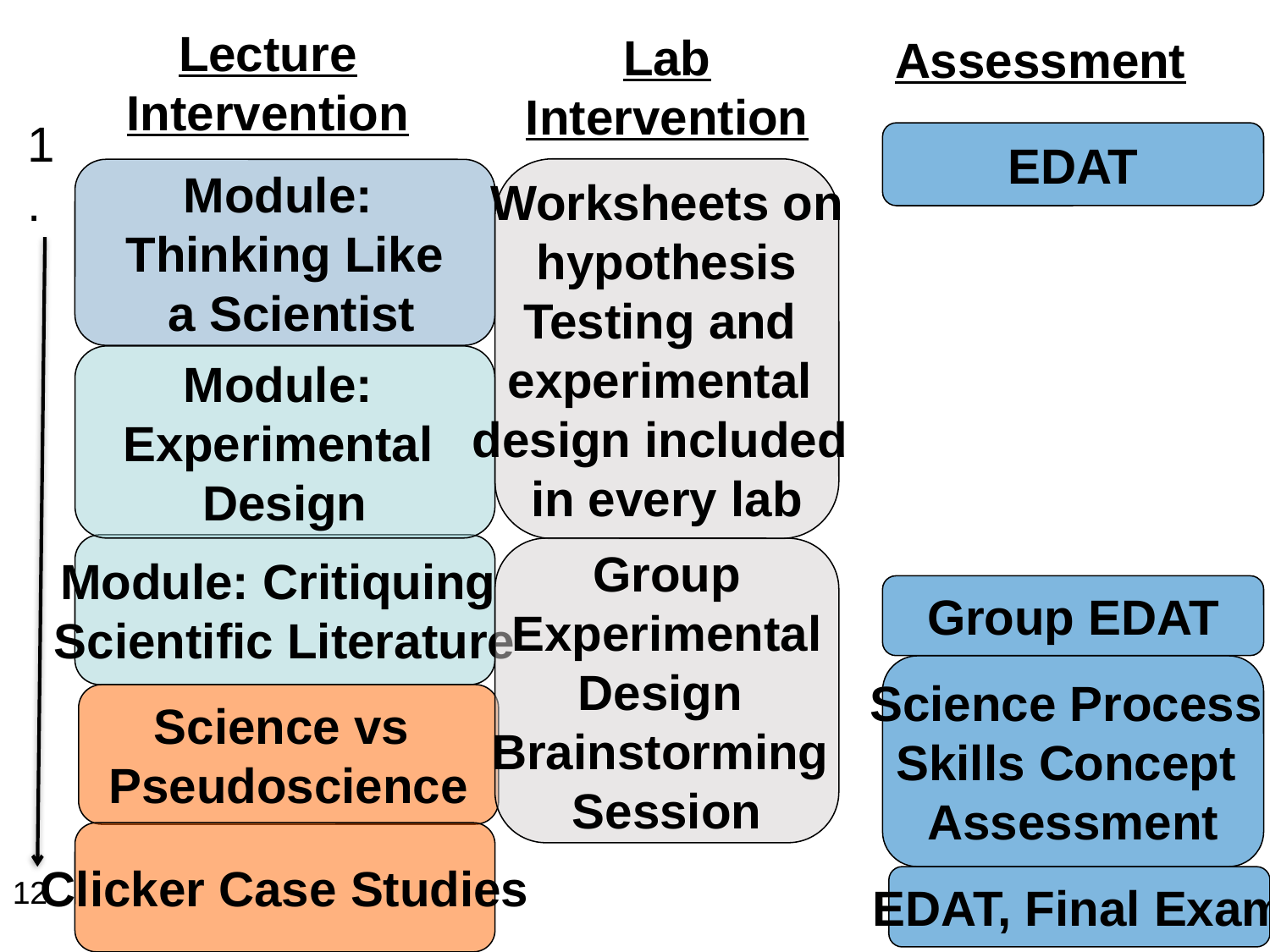

Lecture Intervention
Lab Intervention
Assessment
1.
EDAT
Worksheets on
 hypothesis
Testing and
experimental
design included
in every lab
Module:
Thinking Like
 a Scientist
Module:
Experimental
Design
Module: Critiquing
Scientific Literature
Group
 Experimental
Design
Brainstorming
Session
Group EDAT
Science Process
Skills Concept
Assessment
Science vs
Pseudoscience
Clicker Case Studies
12.
EDAT, Final Exam